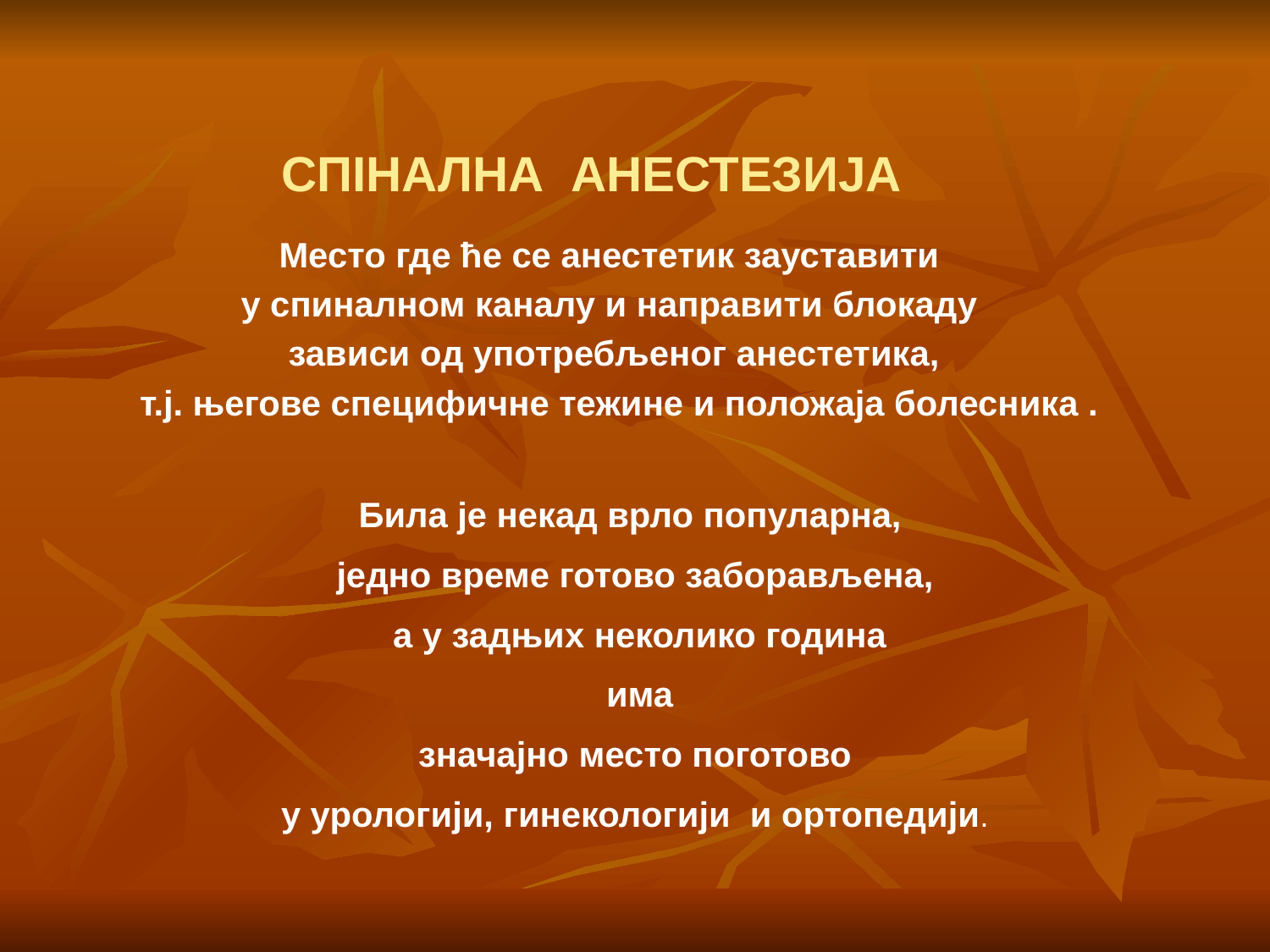

СПIНАЛНА  АНЕСТЕЗИЈА
Место где ће се анестетик зауставити
у спиналном каналу и направити блокаду
зависи од употребљеног анестетика,
 т.ј. његове специфичне тежине и положаја болесника .
Била је некад врло популарна,
једно време готово заборављена,
 а у задњих неколико година
 има
 значајно место поготово
у урологији, гинекологији  и ортопедији.